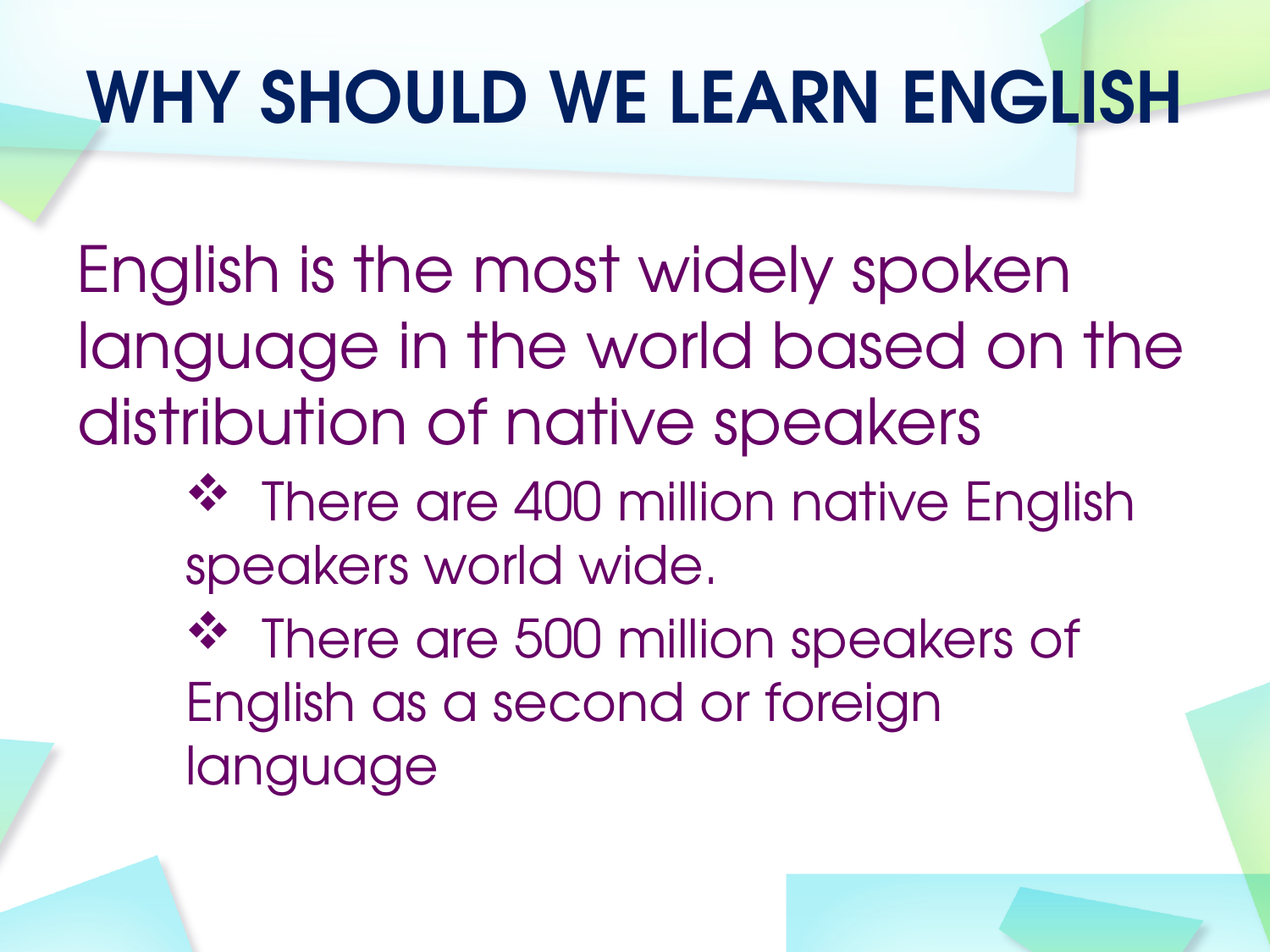

# WHY SHOULD WE LEARN ENGLISH
English is the most widely spoken language in the world based on the distribution of native speakers
  There are 400 million native English speakers world wide.
  There are 500 million speakers of English as a second or foreign language